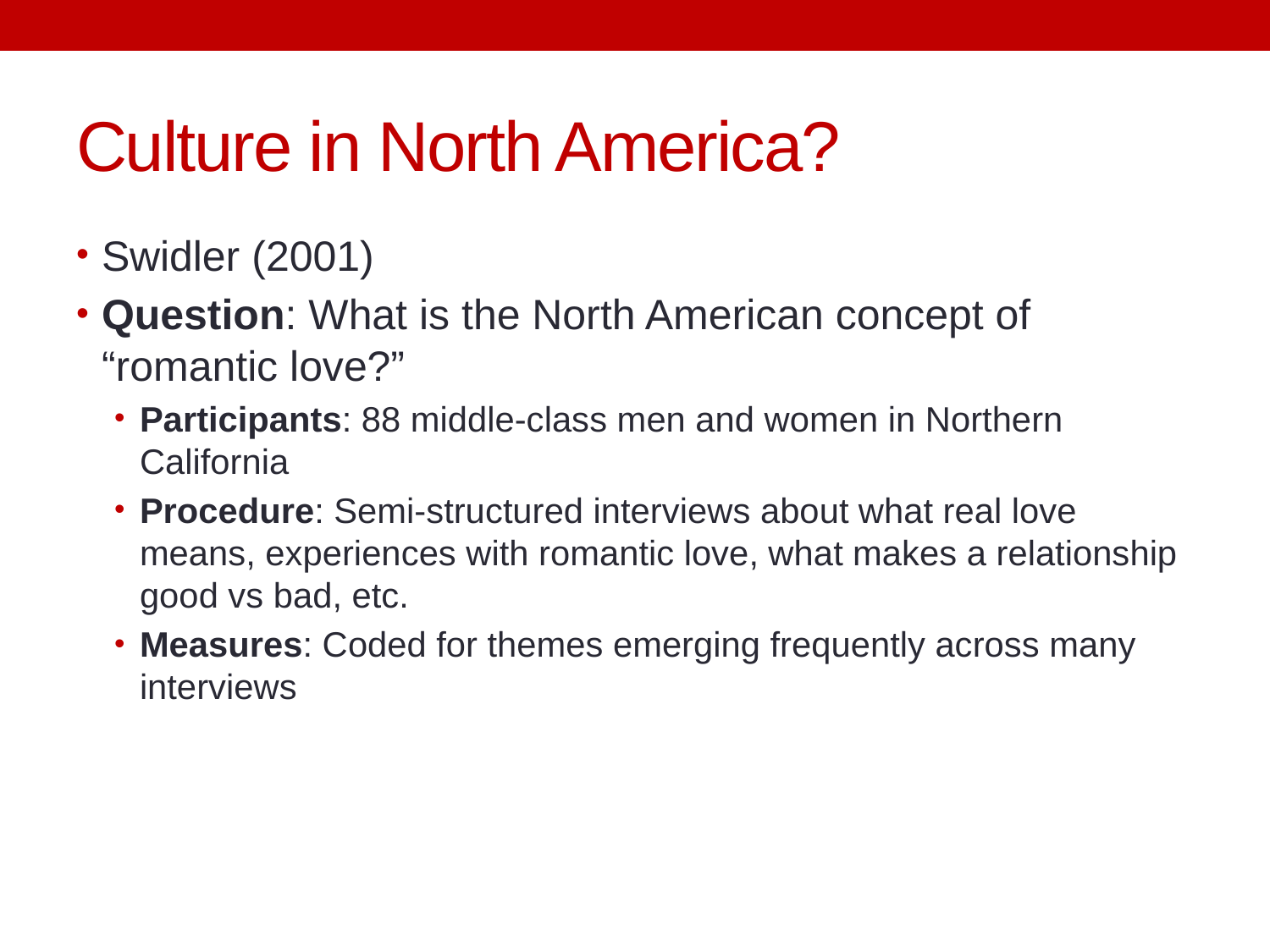

# Culture in North America?
Swidler (2001)
Question: What is the North American concept of “romantic love?”
Participants: 88 middle-class men and women in Northern California
Procedure: Semi-structured interviews about what real love means, experiences with romantic love, what makes a relationship good vs bad, etc.
Measures: Coded for themes emerging frequently across many interviews